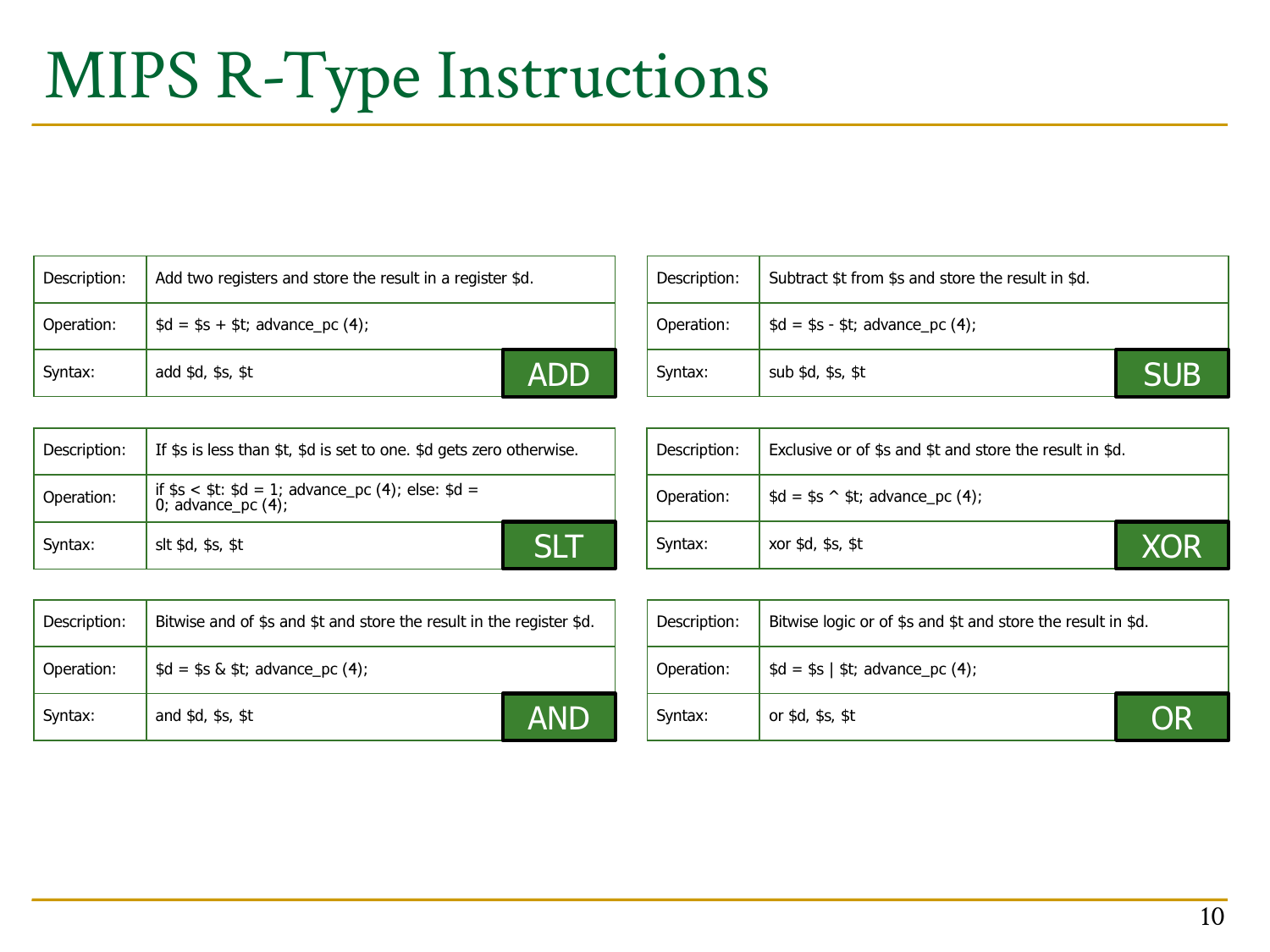

# MIPS R-Type Instructions
| Description: | Add two registers and store the result in a register $d. |
| --- | --- |
| Operation: | $d = $s + $t; advance\_pc (4); |
| Syntax: | add $d, $s, $t |
| Description: | Subtract $t from $s and store the result in $d. |
| --- | --- |
| Operation: | $d = $s - $t; advance\_pc (4); |
| Syntax: | sub $d, $s, $t |
ADD
SUB
| Description: | If $s is less than $t, $d is set to one. $d gets zero otherwise. |
| --- | --- |
| Operation: | if $s < $t: $d = 1; advance\_pc (4); else: $d = 0; advance\_pc (4); |
| Syntax: | slt $d, $s, $t |
| Description: | Exclusive or of $s and $t and store the result in $d. |
| --- | --- |
| Operation: | $d = $s ^ $t; advance\_pc (4); |
| Syntax: | xor $d, $s, $t |
SLT
XOR
| Description: | Bitwise logic or of $s and $t and store the result in $d. |
| --- | --- |
| Operation: | $d = $s | $t; advance\_pc (4); |
| Syntax: | or $d, $s, $t |
| Description: | Bitwise and of $s and $t and store the result in the register $d. |
| --- | --- |
| Operation: | $d = $s & $t; advance\_pc (4); |
| Syntax: | and $d, $s, $t |
AND
OR
10